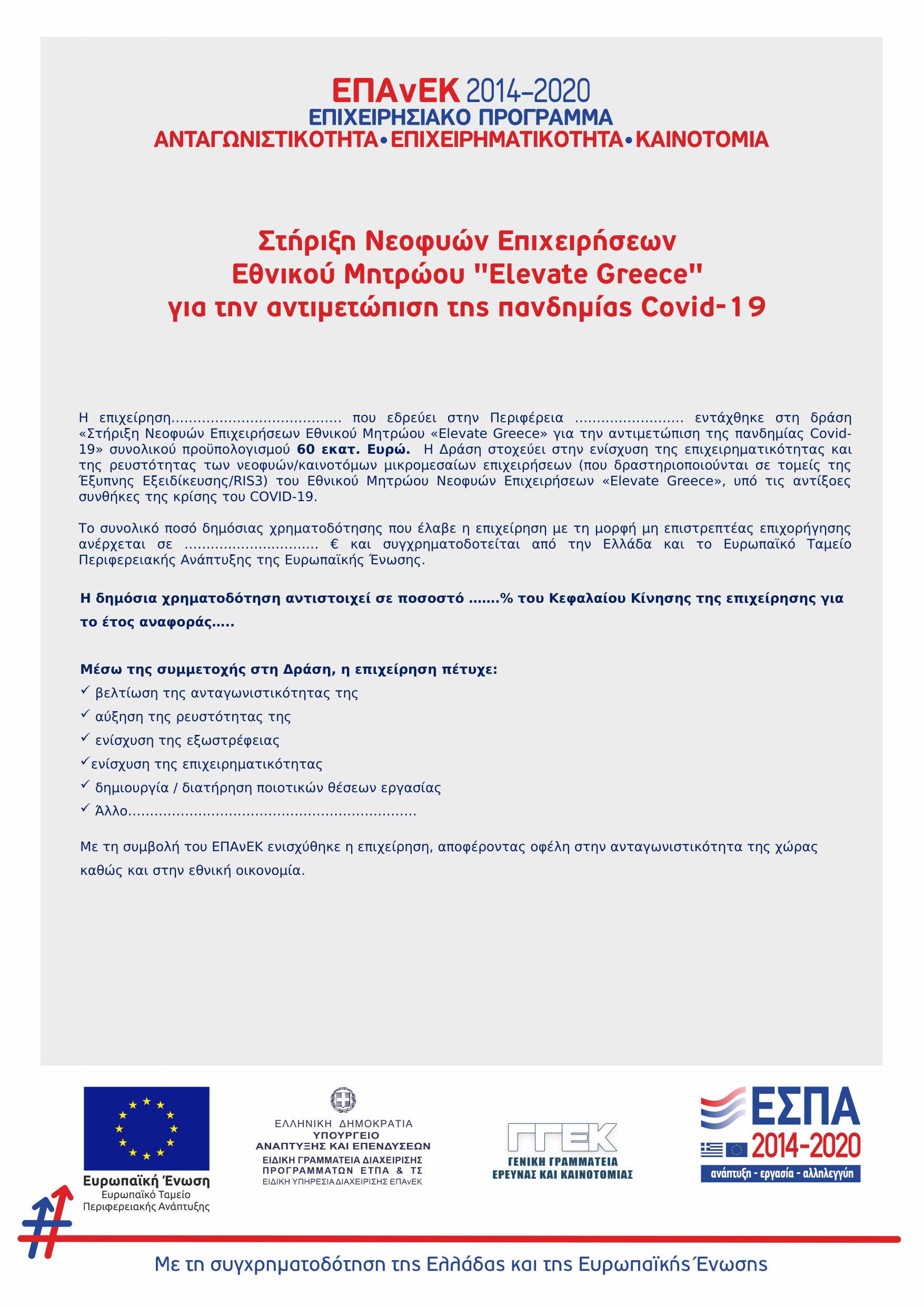

Η επιχείρηση………………………………… που εδρεύει στην Περιφέρεια ……………………. εντάχθηκε στη δράση «Στήριξη Νεοφυών Επιχειρήσεων Εθνικού Μητρώου «Elevate Greece» για την αντιμετώπιση της πανδημίας Covid-19» συνολικού προϋπολογισμού 60 εκατ. Ευρώ.  Η Δράση στοχεύει στην ενίσχυση της επιχειρηματικότητας και της ρευστότητας των νεοφυών/καινοτόμων μικρομεσαίων επιχειρήσεων (που δραστηριοποιούνται σε τομείς της Έξυπνης Εξειδίκευσης/RIS3) του Εθνικού Μητρώου Νεοφυών Επιχειρήσεων «Elevate Greece», υπό τις αντίξοες συνθήκες της κρίσης του COVID-19.

Το συνολικό ποσό δημόσιας χρηματοδότησης που έλαβε η επιχείρηση με τη μορφή μη επιστρεπτέας επιχορήγησης ανέρχεται σε …….…..……..……..… € και συγχρηματοδοτείται από την Ελλάδα και το Ευρωπαϊκό Ταμείο Περιφερειακής Ανάπτυξης της Ευρωπαϊκής Ένωσης.
Η δημόσια χρηματοδότηση αντιστοιχεί σε ποσοστό …….% του Κεφαλαίου Κίνησης της επιχείρησης για το έτος αναφοράς…..

Μέσω της συμμετοχής στη Δράση, η επιχείρηση πέτυχε:
 βελτίωση της ανταγωνιστικότητας της
 αύξηση της ρευστότητας της
 ενίσχυση της εξωστρέφειας
ενίσχυση της επιχειρηματικότητας
 δημιουργία / διατήρηση ποιοτικών θέσεων εργασίας
 Άλλο…………………………………………………………

Με τη συμβολή του ΕΠΑνΕΚ ενισχύθηκε η επιχείρηση, αποφέροντας οφέλη στην ανταγωνιστικότητα της χώρας καθώς και στην εθνική οικονομία.